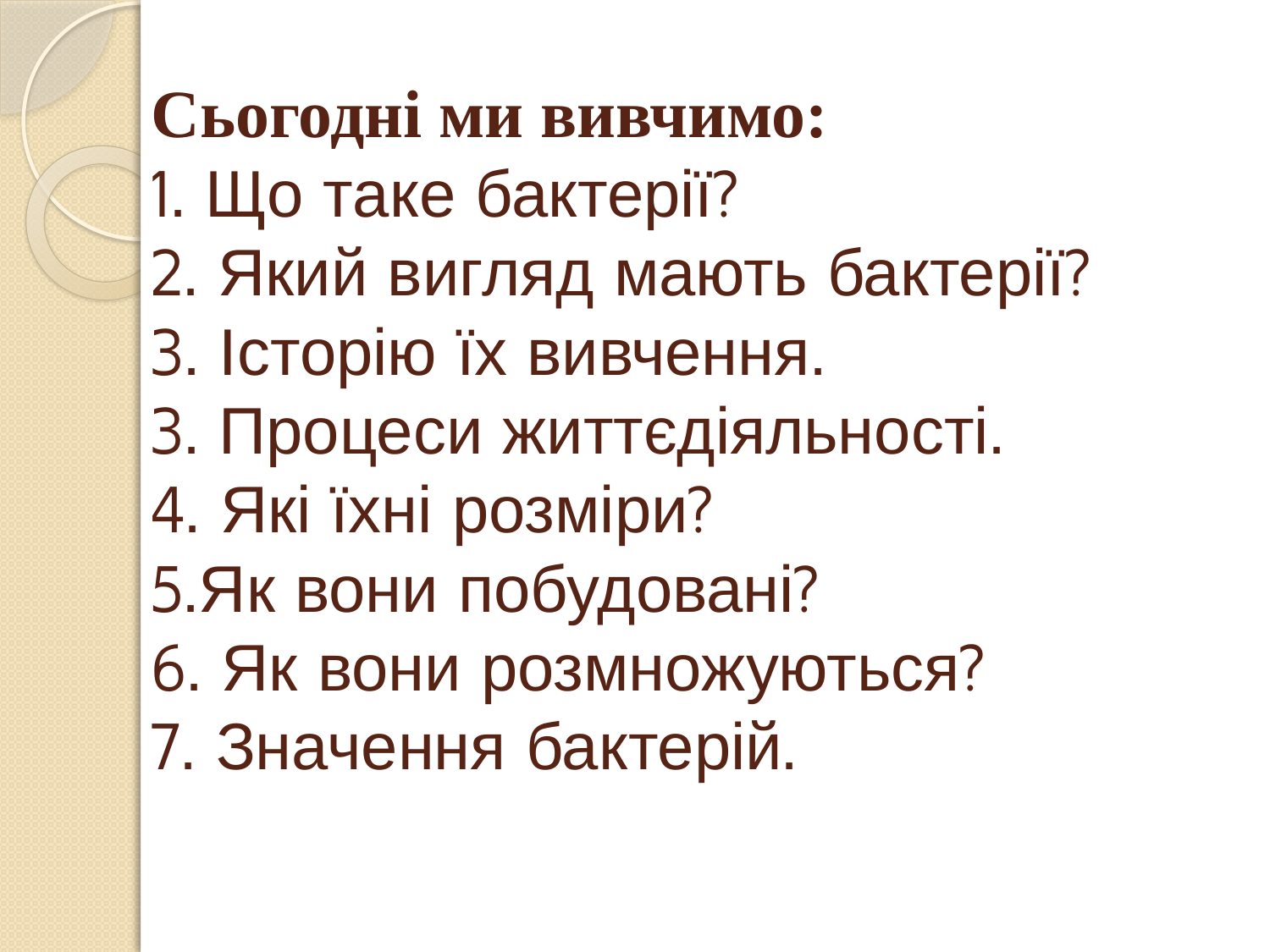

# Сьогодні ми вивчимо: 1. Що таке бактерії? 2. Який вигляд мають бактерії? 3. Історію їх вивчення. 3. Процеси життєдіяльності. 4. Які їхні розміри? 5.Як вони побудовані? 6. Як вони розмножуються? 7. Значення бактерій.